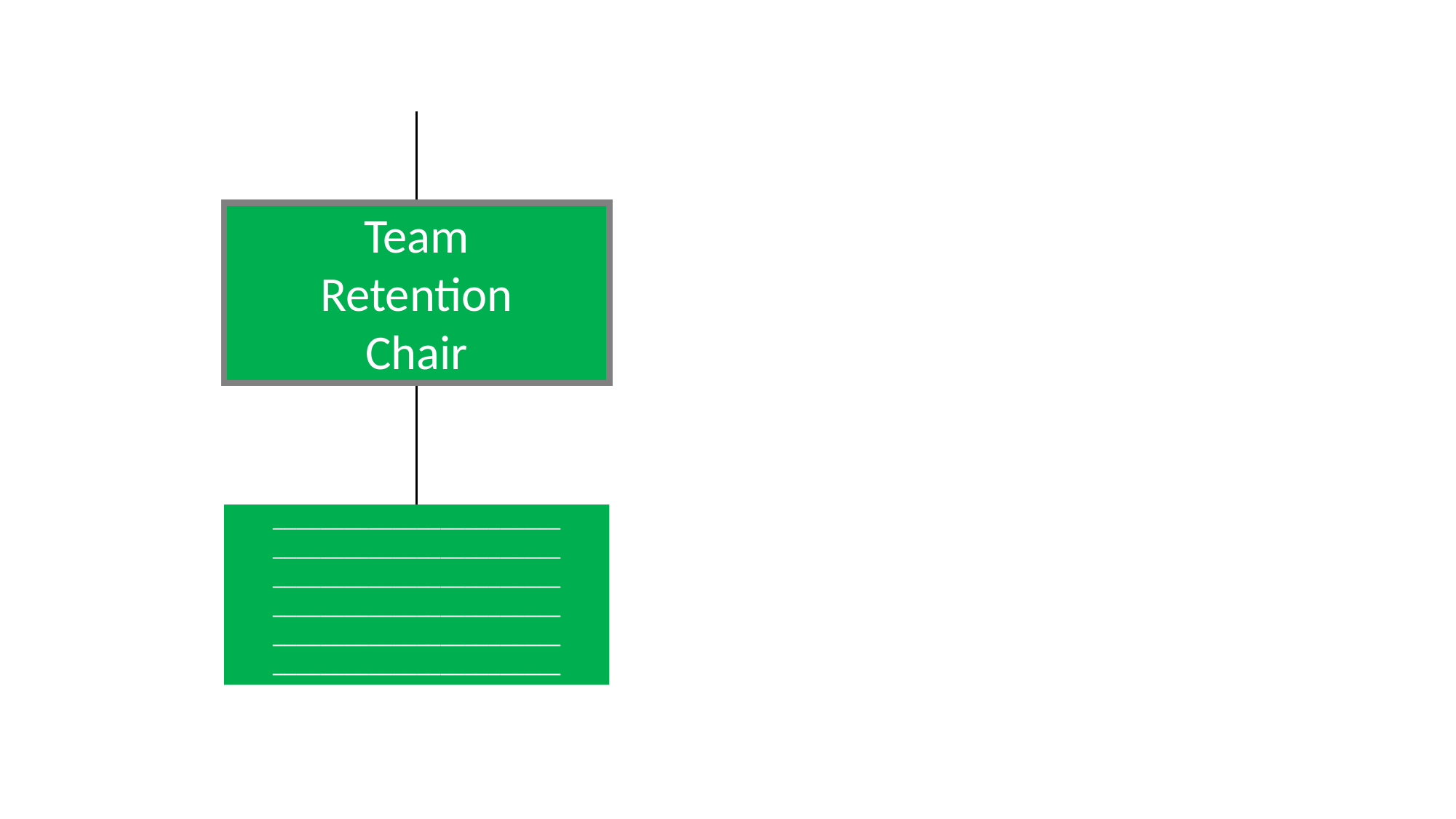

Team Retention Chair

________________________
________________________
________________________
________________________
________________________
________________________